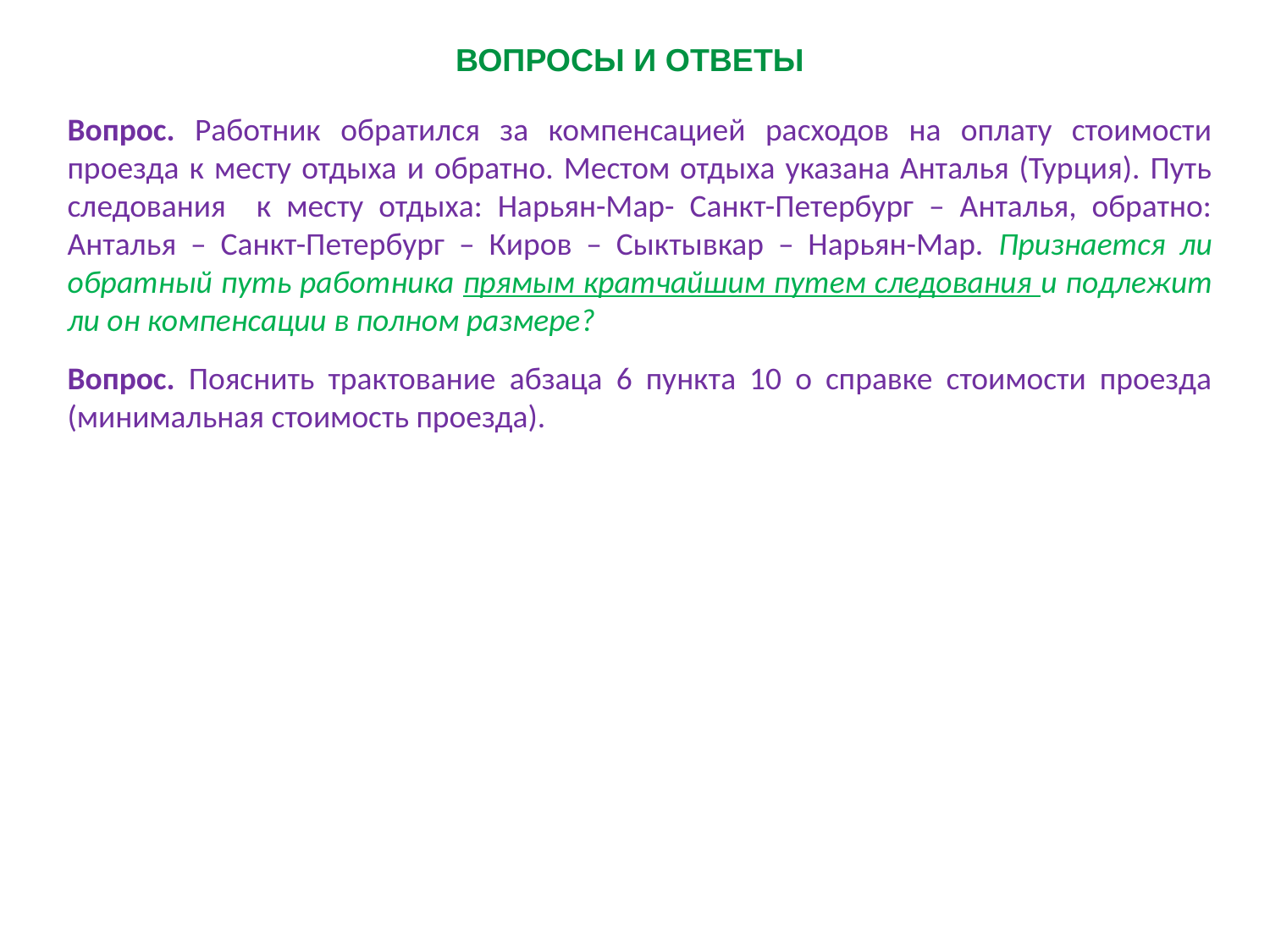

Вопросы и Ответы
Вопрос. Работник обратился за компенсацией расходов на оплату стоимости проезда к месту отдыха и обратно. Местом отдыха указана Анталья (Турция). Путь следования  к месту отдыха: Нарьян-Мар- Санкт-Петербург – Анталья, обратно: Анталья – Санкт-Петербург – Киров – Сыктывкар – Нарьян-Мар. Признается ли обратный путь работника прямым кратчайшим путем следования и подлежит ли он компенсации в полном размере?
Вопрос. Пояснить трактование абзаца 6 пункта 10 о справке стоимости проезда (минимальная стоимость проезда).